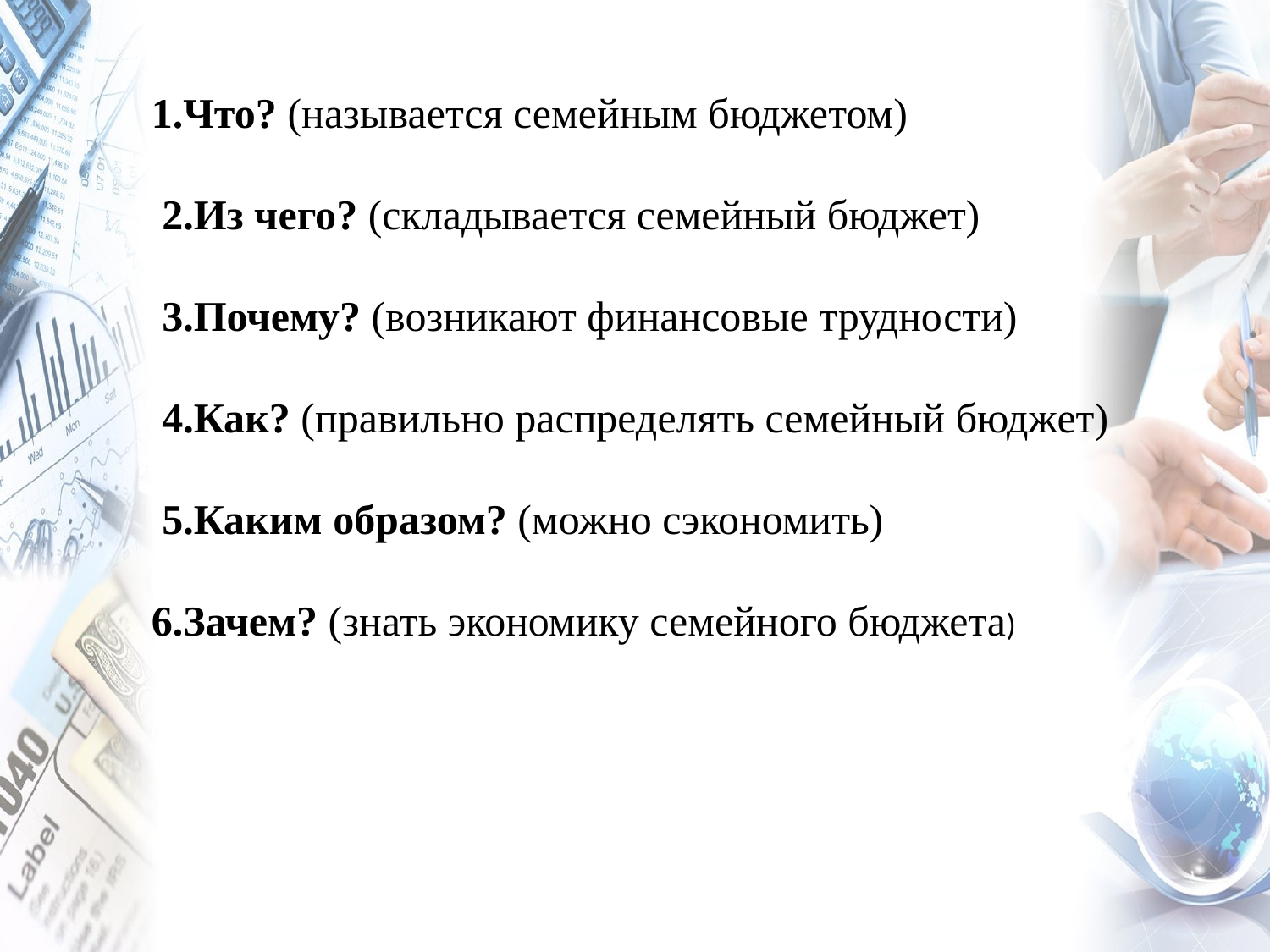

1.Что? (называется семейным бюджетом)

 2.Из чего? (складывается семейный бюджет)

 3.Почему? (возникают финансовые трудности)

 4.Как? (правильно распределять семейный бюджет)

 5.Каким образом? (можно сэкономить)

6.Зачем? (знать экономику семейного бюджета)